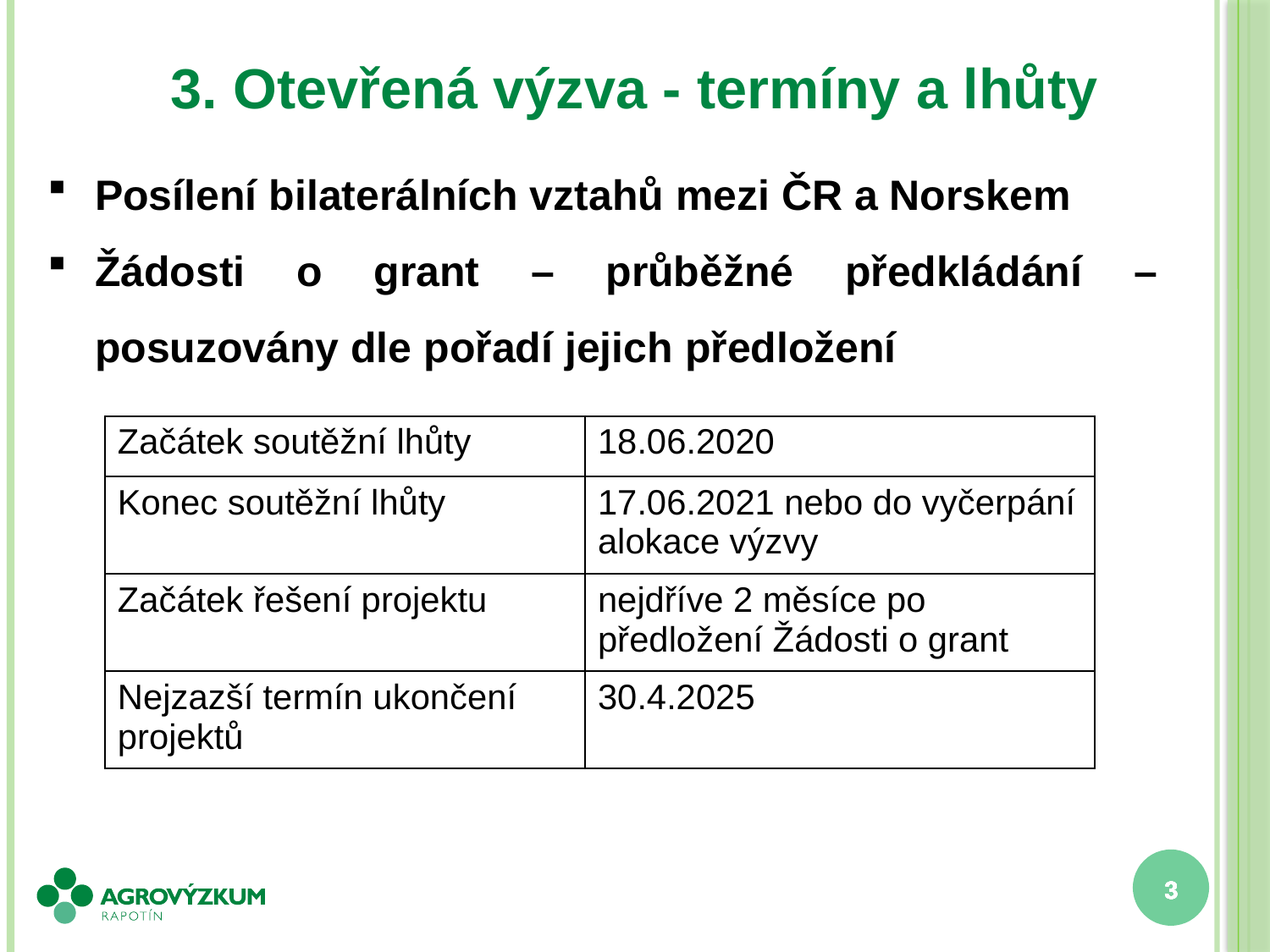

3. Otevřená výzva - termíny a lhůty
Posílení bilaterálních vztahů mezi ČR a Norskem
Žádosti o grant – průběžné předkládání – posuzovány dle pořadí jejich předložení

| Začátek soutěžní lhůty | 18.06.2020 |
| --- | --- |
| Konec soutěžní lhůty | 17.06.2021 nebo do vyčerpání alokace výzvy |
| Začátek řešení projektu | nejdříve 2 měsíce po předložení Žádosti o grant |
| Nejzazší termín ukončení projektů | 30.4.2025 |
3
3
3
3
3
3
3
3